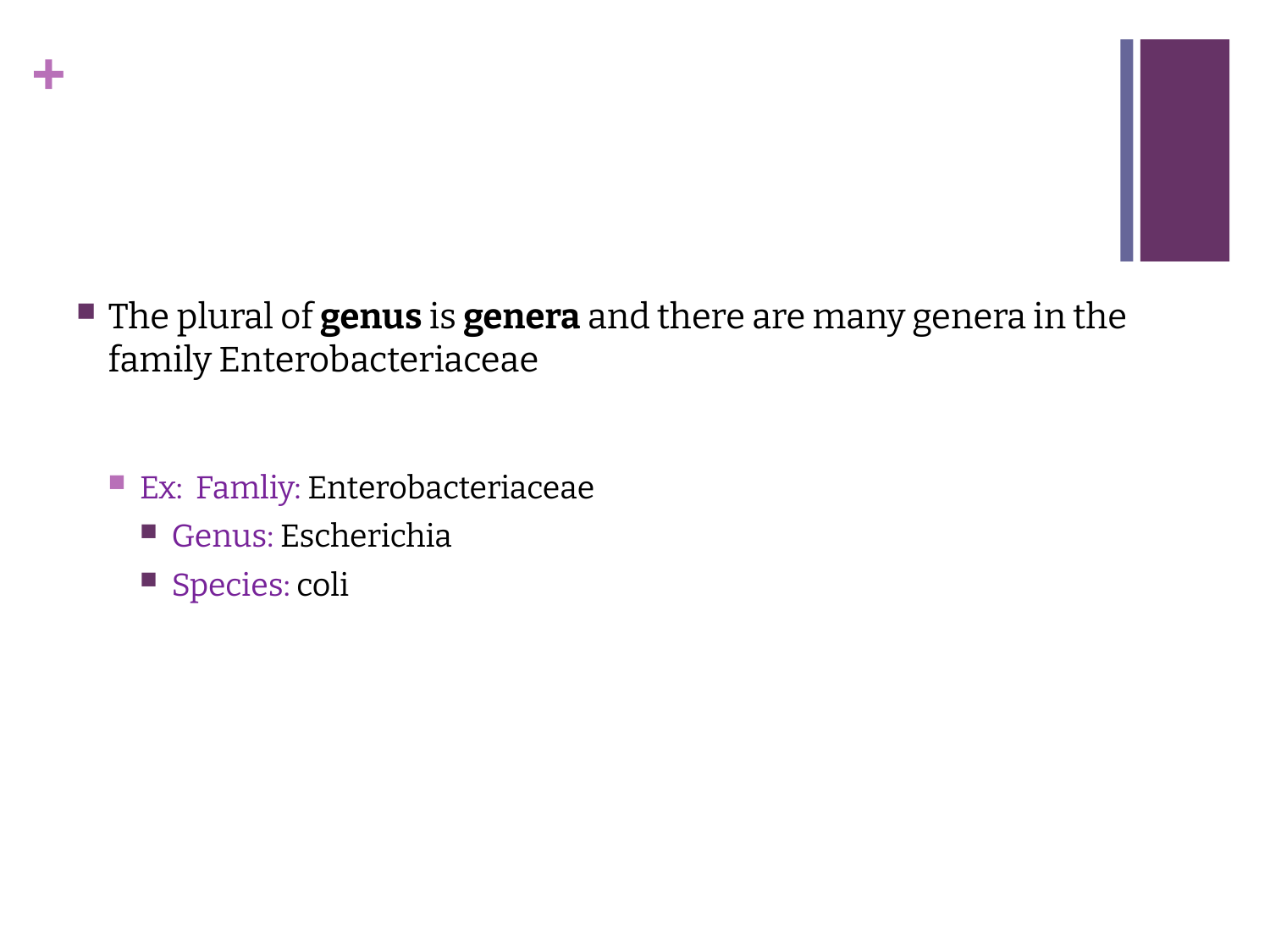

The plural of genus is genera and there are many genera in the family Enterobacteriaceae

Ex:  Famliy: Enterobacteriaceae
Genus: Escherichia
Species: coli